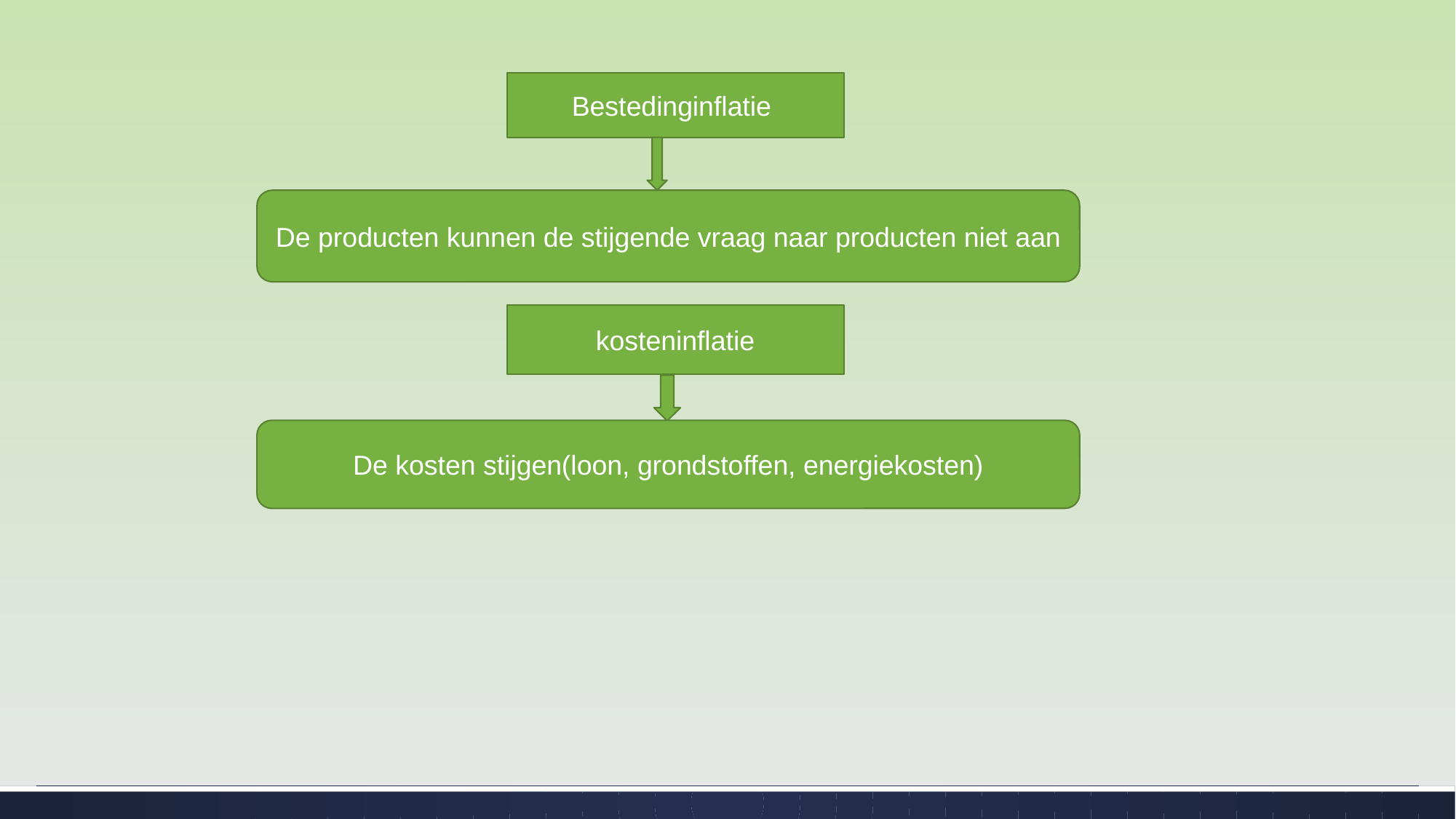

Bestedinginflatie

De producten kunnen de stijgende vraag naar producten niet aan
kosteninflatie

De kosten stijgen(loon, grondstoffen, energiekosten)